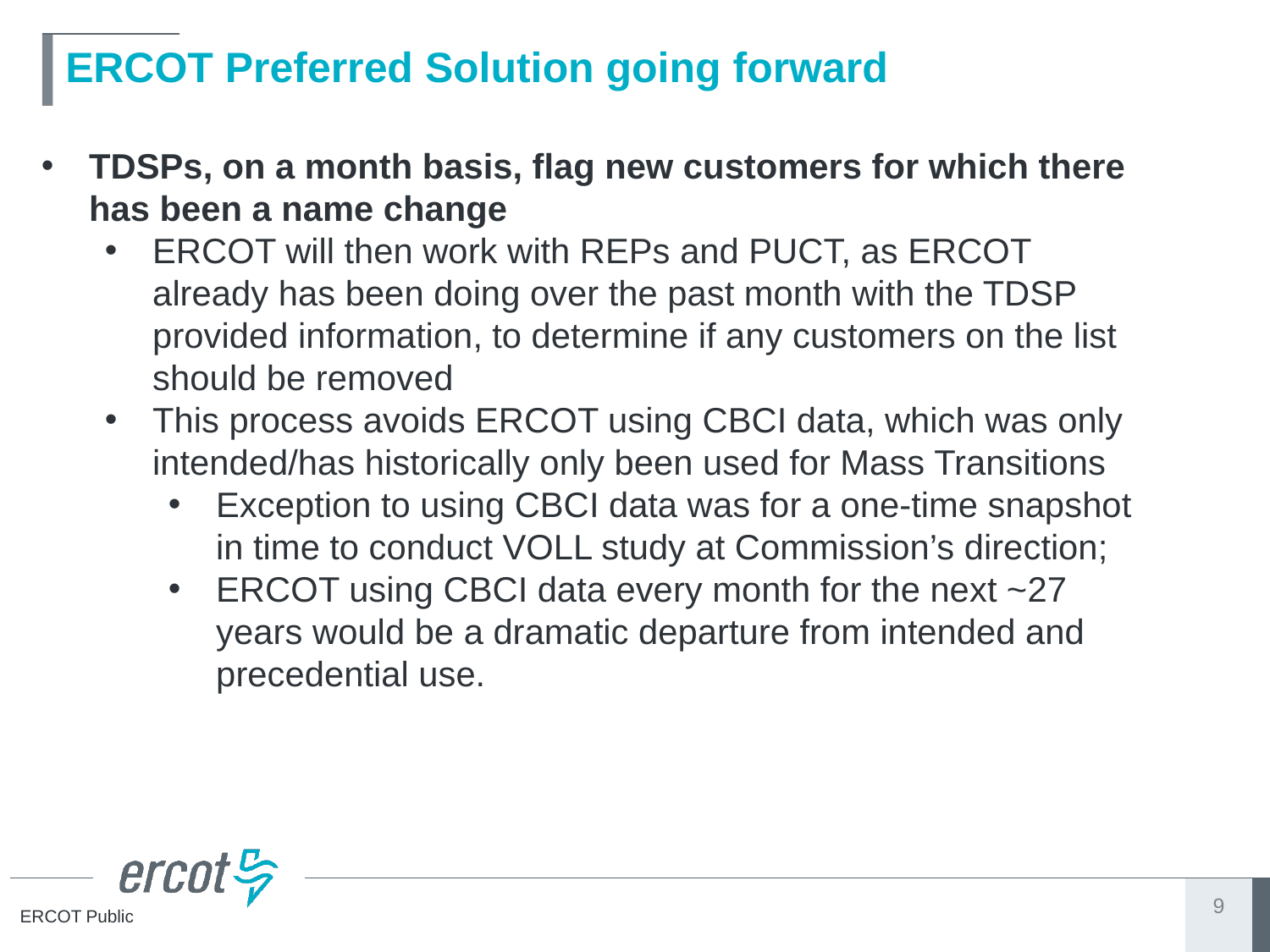

# ERCOT Preferred Solution going forward
TDSPs, on a month basis, flag new customers for which there has been a name change
ERCOT will then work with REPs and PUCT, as ERCOT already has been doing over the past month with the TDSP provided information, to determine if any customers on the list should be removed
This process avoids ERCOT using CBCI data, which was only intended/has historically only been used for Mass Transitions
Exception to using CBCI data was for a one-time snapshot in time to conduct VOLL study at Commission’s direction;
ERCOT using CBCI data every month for the next ~27 years would be a dramatic departure from intended and precedential use.
9